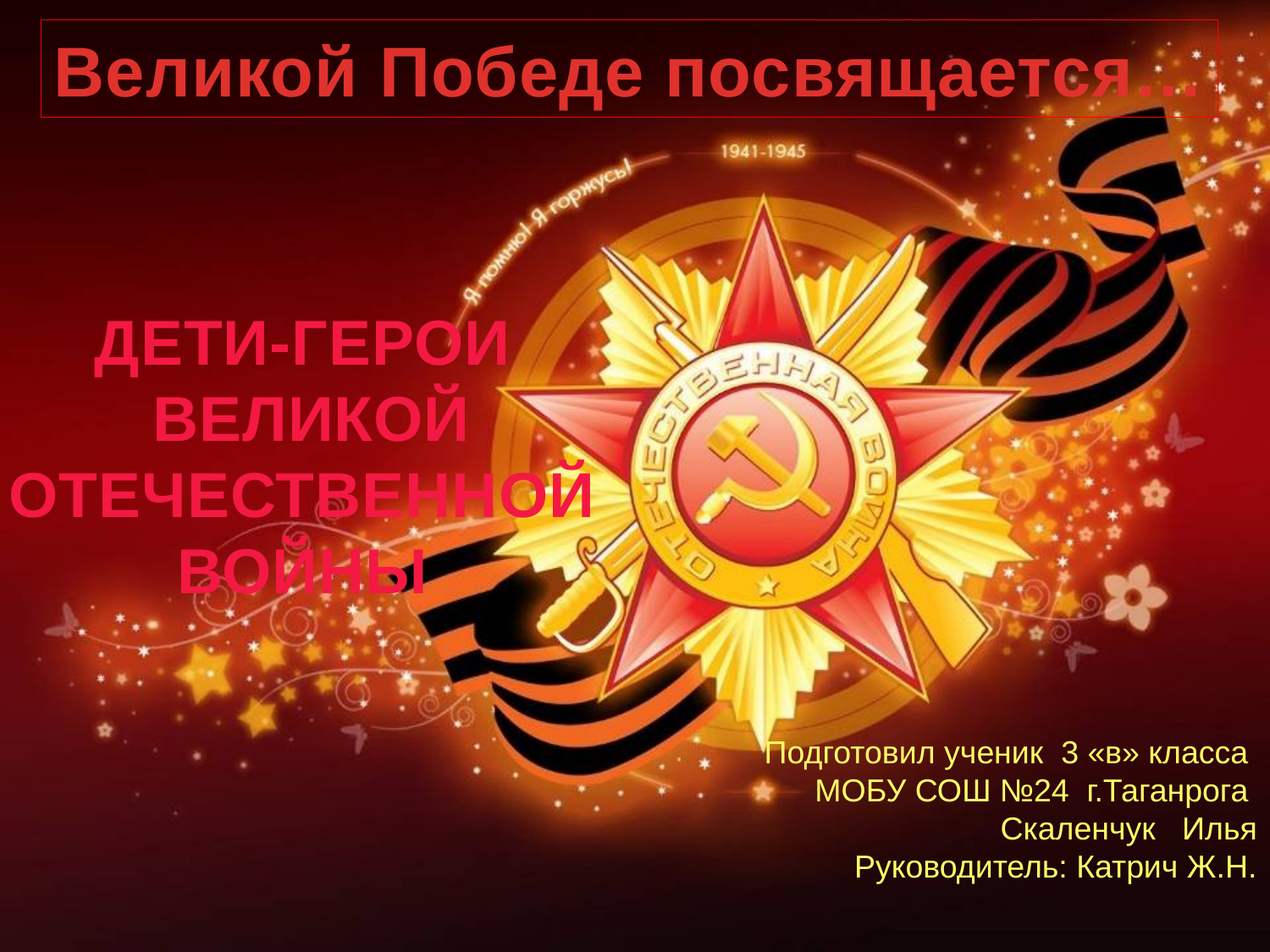

Великой Победе посвящается…
ДЕТИ-ГЕРОИ
 ВЕЛИКОЙ ОТЕЧЕСТВЕННОЙ ВОЙНЫ
Подготовил ученик  3 «в» класса
МОБУ СОШ №24  г.Таганрога
Скаленчук   Илья
Руководитель: Катрич Ж.Н.